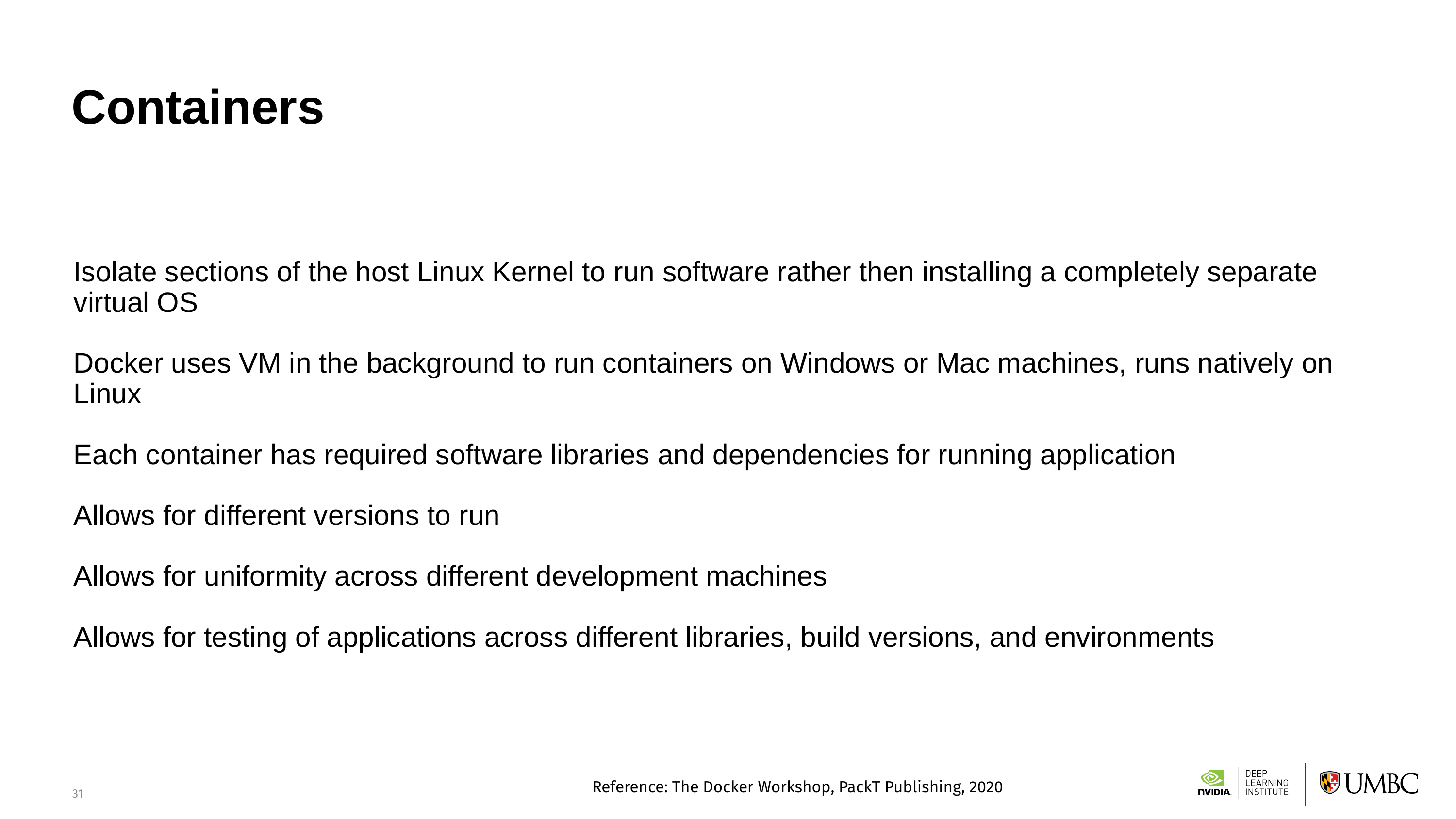

31
# Containers
Isolate sections of the host Linux Kernel to run software rather then installing a completely separate virtual OS
Docker uses VM in the background to run containers on Windows or Mac machines, runs natively on Linux
Each container has required software libraries and dependencies for running application
Allows for different versions to run
Allows for uniformity across different development machines
Allows for testing of applications across different libraries, build versions, and environments

Reference: The Docker Workshop, PackT Publishing, 2020